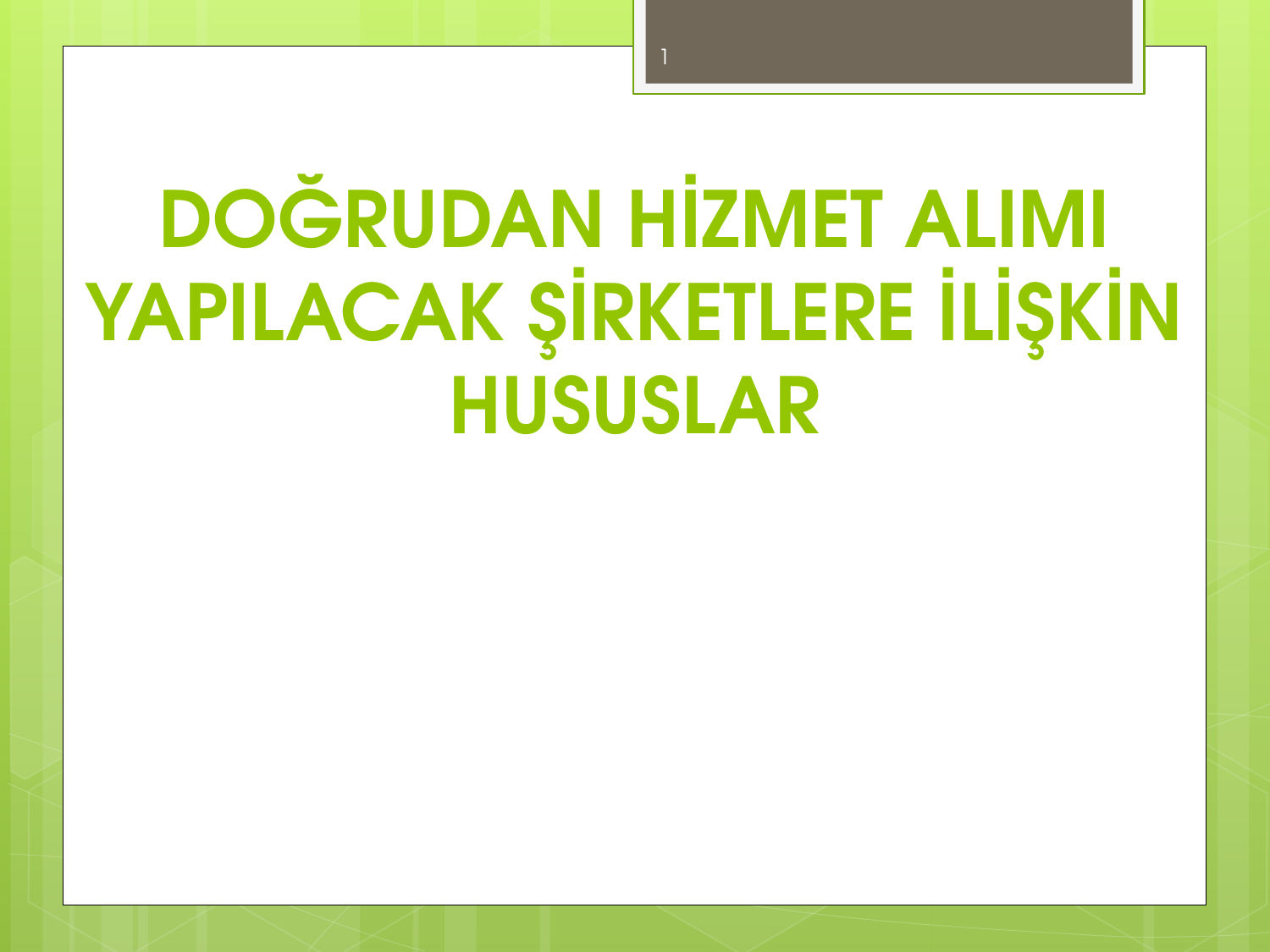

1
# DOĞRUDAN HİZMET ALIMI YAPILACAK ŞİRKETLERE İLİŞKİN HUSUSLAR